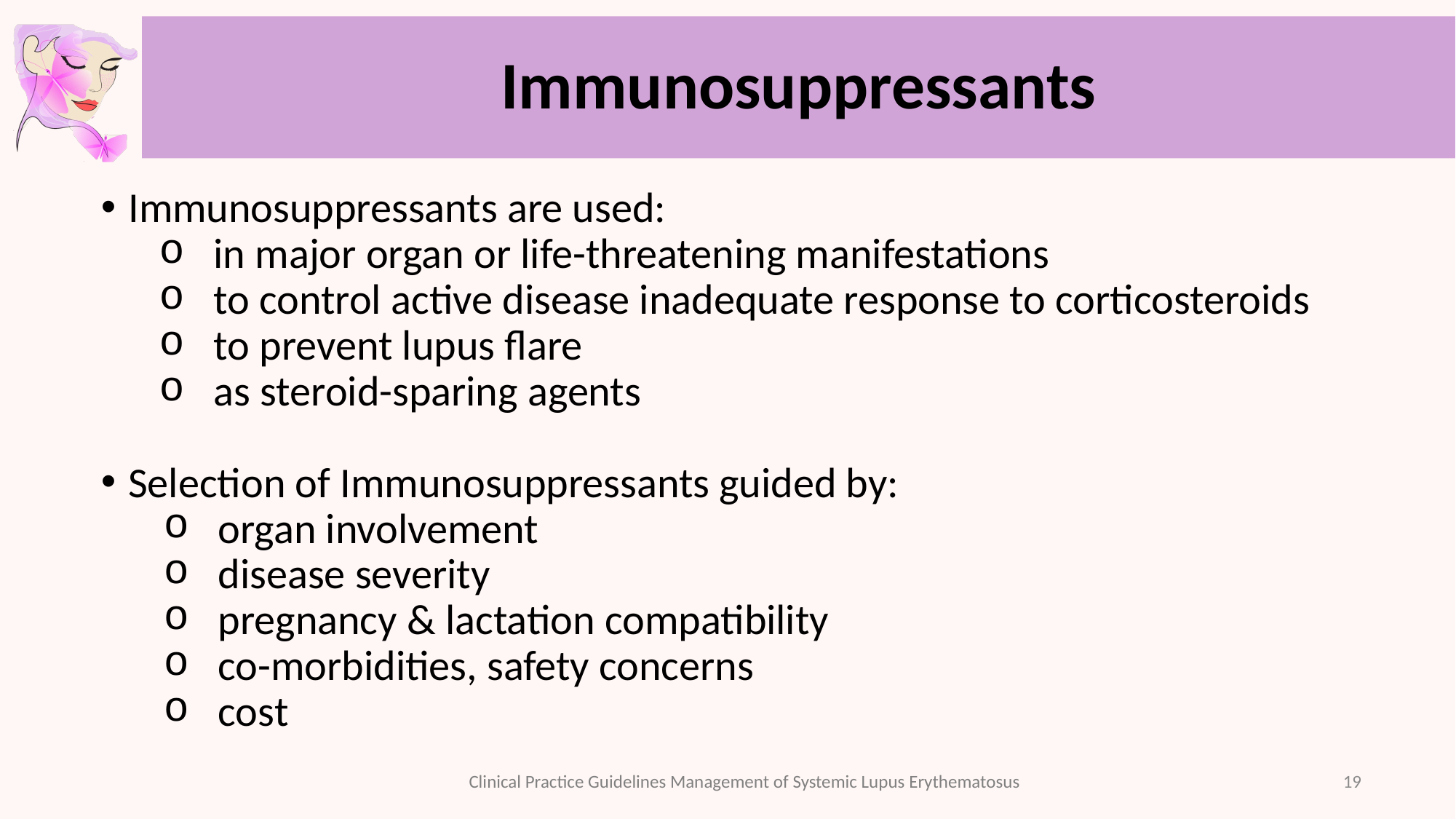

# Immunosuppressants
Immunosuppressants are used:
in major organ or life-threatening manifestations
to control active disease inadequate response to corticosteroids
to prevent lupus flare
as steroid-sparing agents

Selection of Immunosuppressants guided by:
organ involvement
disease severity
pregnancy & lactation compatibility
co-morbidities, safety concerns
cost

19